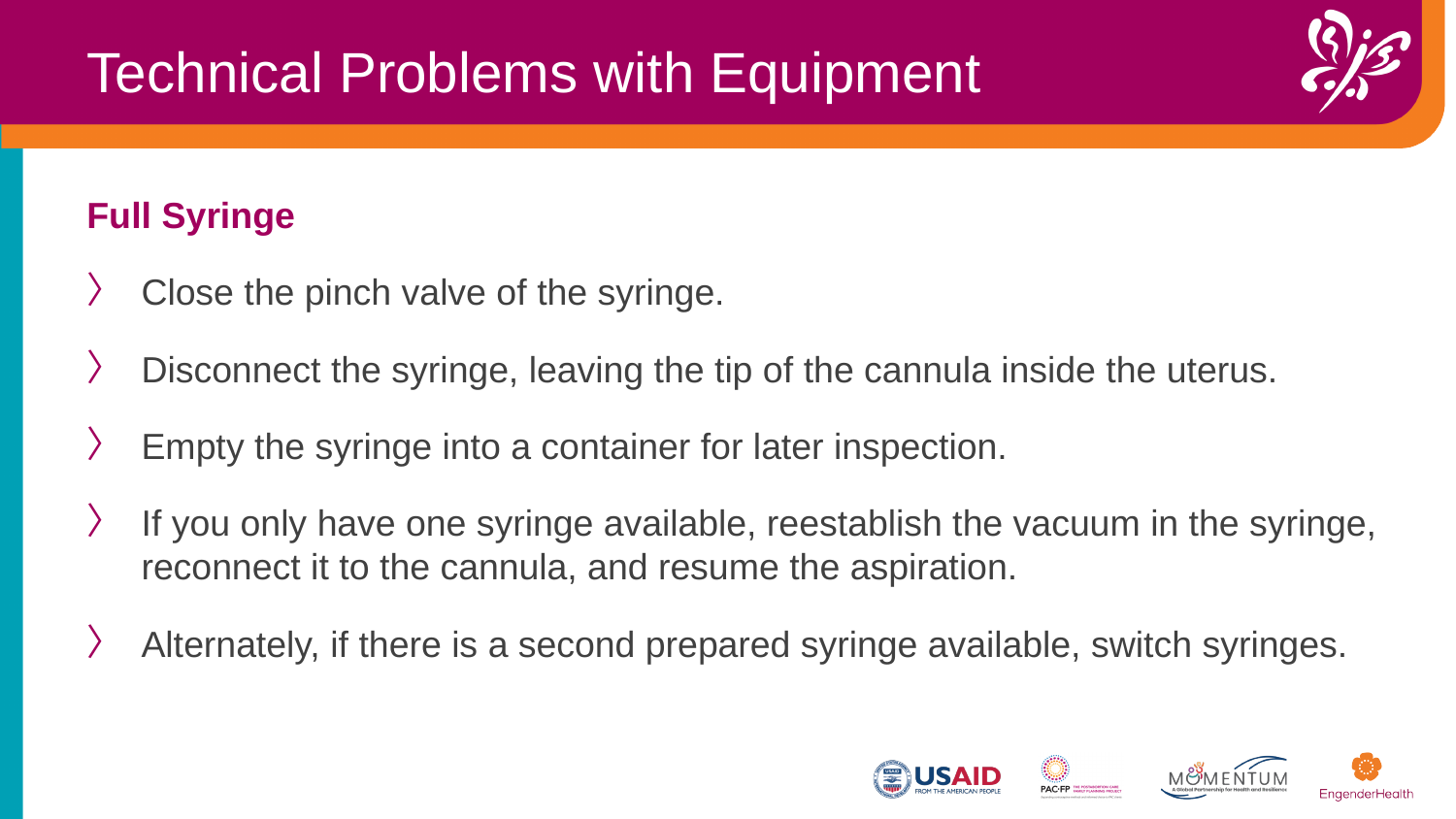

Technical Problems with Equipment
Full Syringe
Close the pinch valve of the syringe.
Disconnect the syringe, leaving the tip of the cannula inside the uterus.
Empty the syringe into a container for later inspection.
If you only have one syringe available, reestablish the vacuum in the syringe, reconnect it to the cannula, and resume the aspiration.
Alternately, if there is a second prepared syringe available, switch syringes.